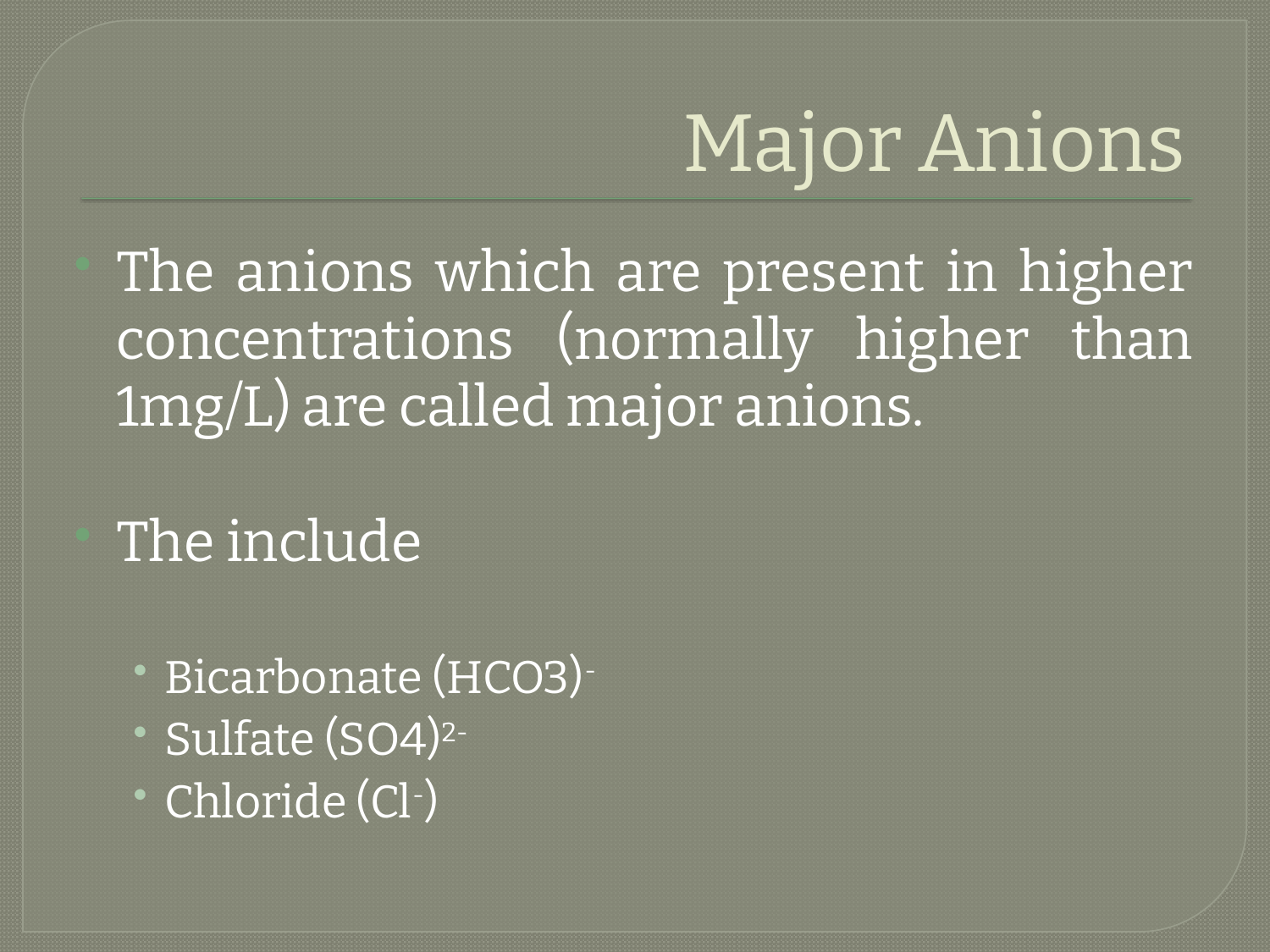

# Major Anions
The anions which are present in higher concentrations (normally higher than 1mg/L) are called major anions.

The include

Bicarbonate (HCO3)-
Sulfate (SO4)2-
Chloride (Cl-)